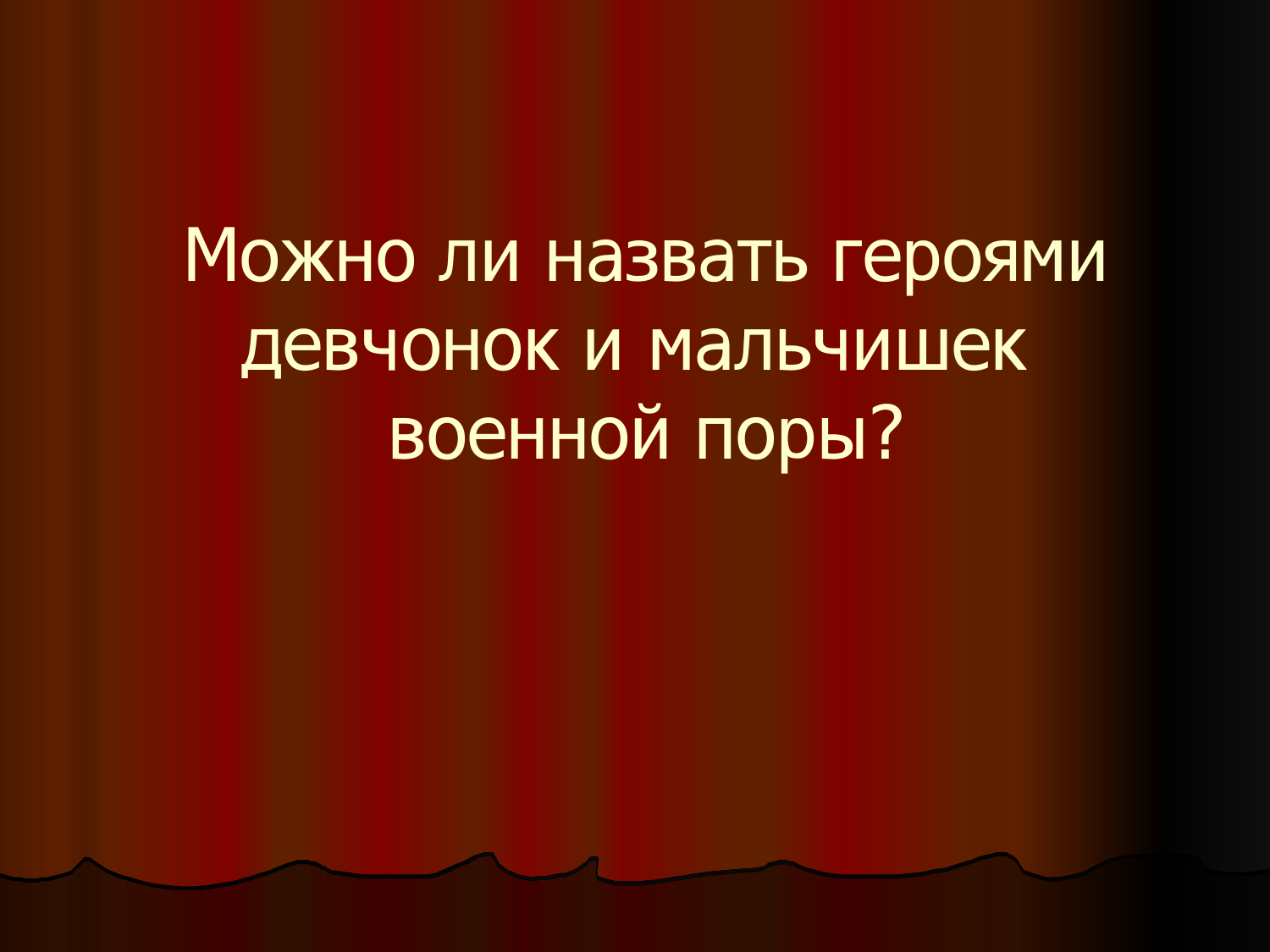

# Можно ли назвать героями девчонок и мальчишек военной поры?